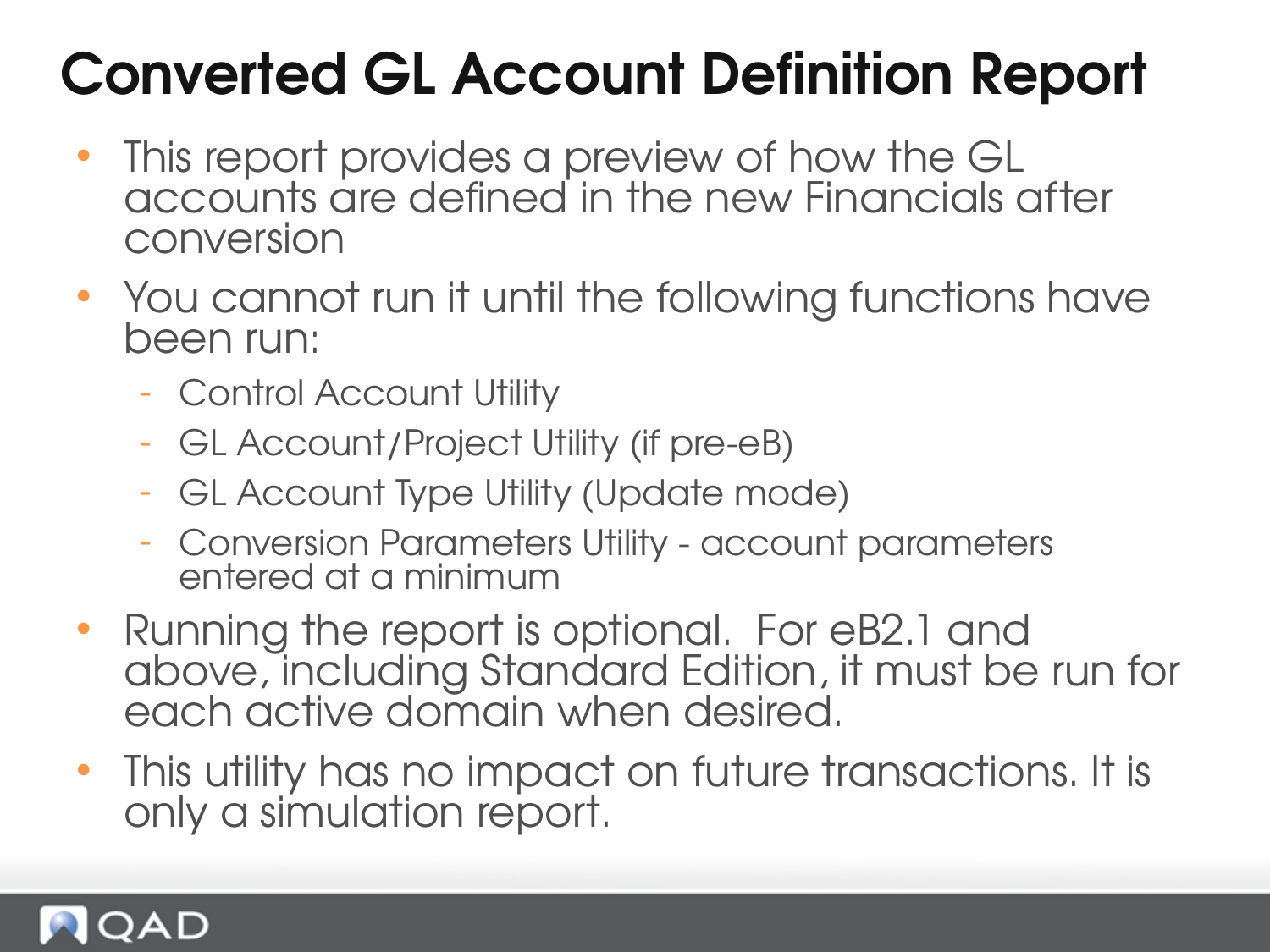

Converted GL Account Definition Report
This report provides a preview of how the GL accounts are defined in the new Financials after conversion
You cannot run it until the following functions have been run:
Control Account Utility
GL Account/Project Utility (if pre-eB)
GL Account Type Utility (Update mode)
Conversion Parameters Utility - account parameters entered at a minimum
Running the report is optional.  For eB2.1 and above, including Standard Edition, it must be run for each active domain when desired.
This utility has no impact on future transactions. It is only a simulation report.